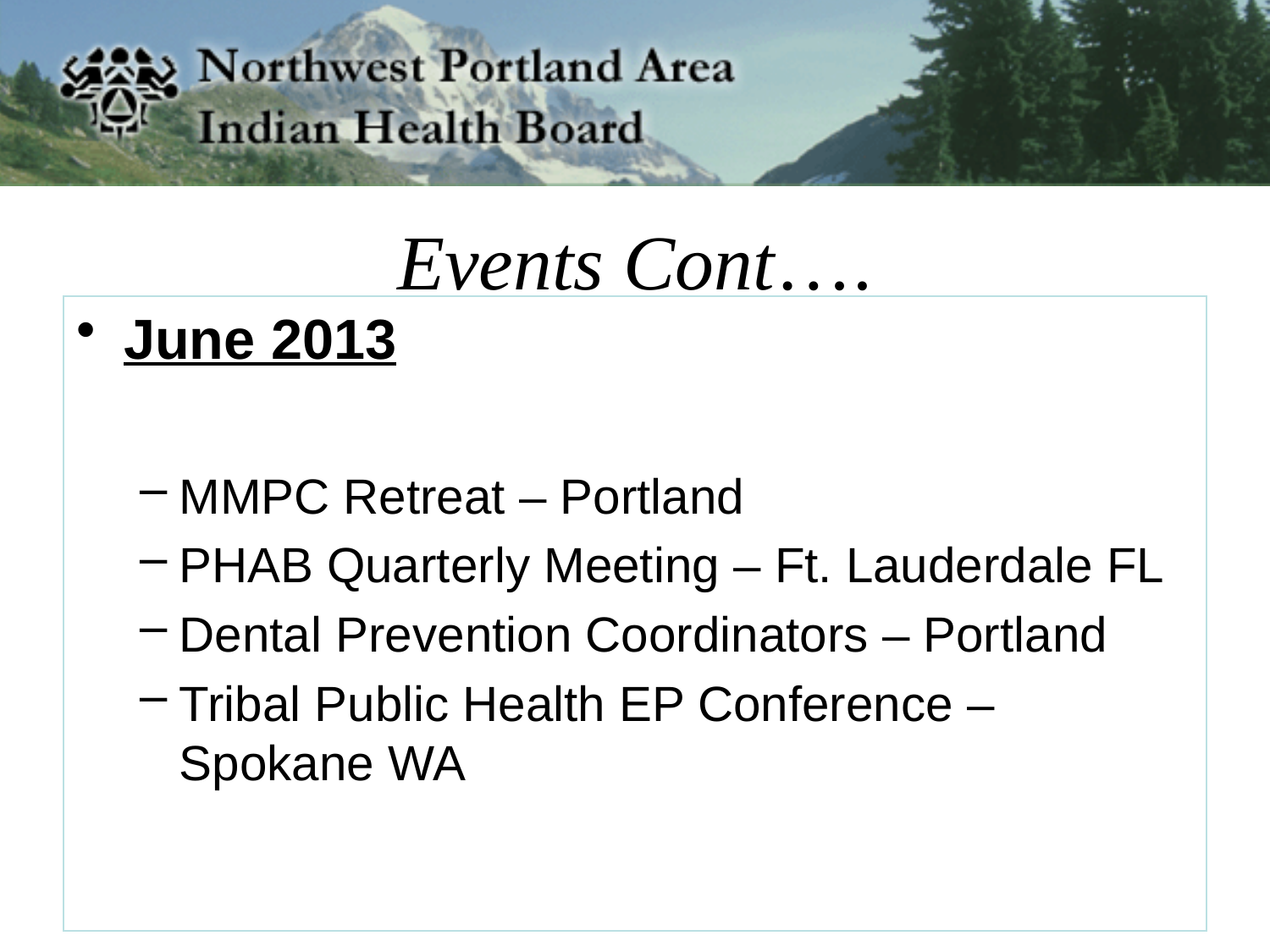

# Events Cont….
June 2013

MMPC Retreat – Portland
PHAB Quarterly Meeting – Ft. Lauderdale FL
Dental Prevention Coordinators – Portland
Tribal Public Health EP Conference – Spokane WA